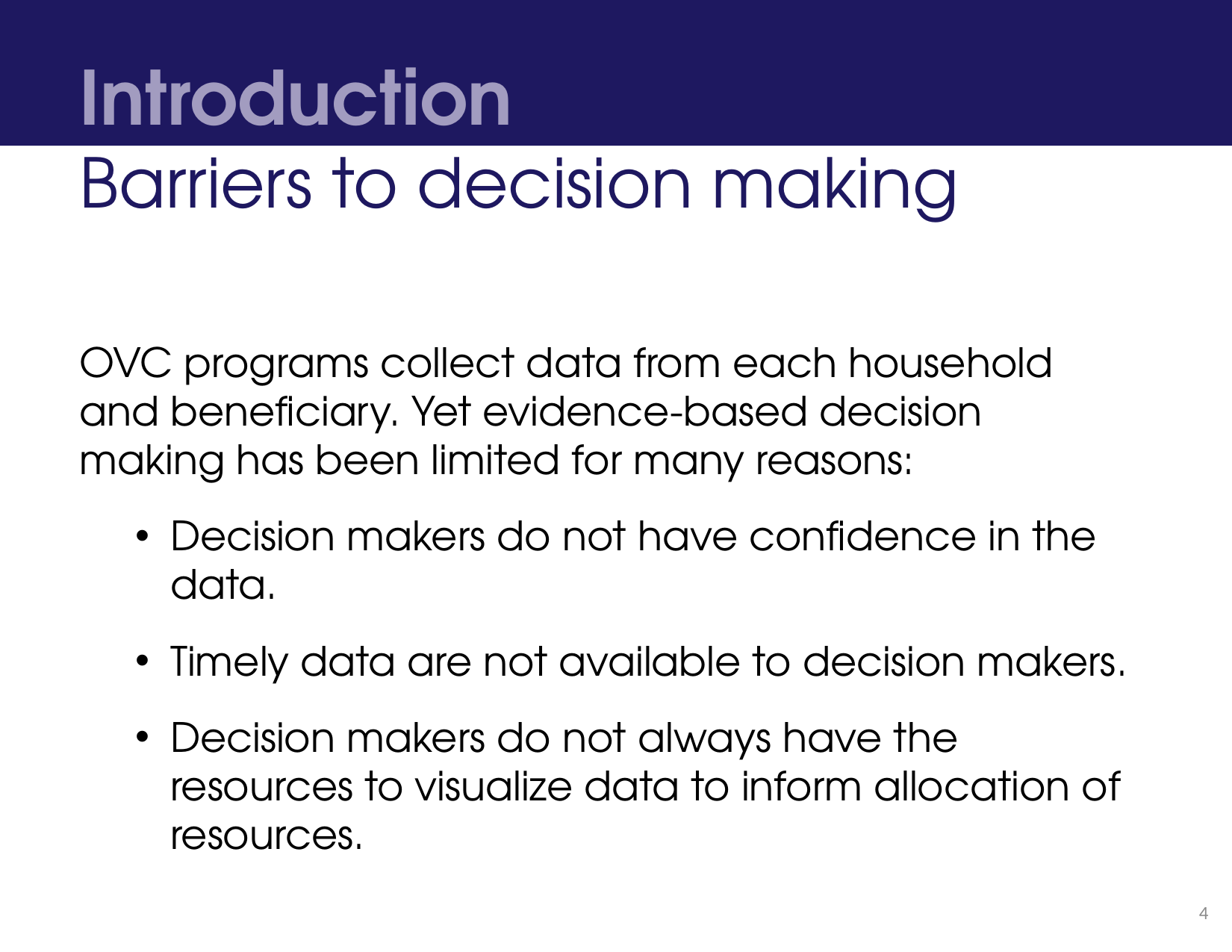

# Introduction
Barriers to decision making
OVC programs collect data from each household and beneficiary. Yet evidence-based decision making has been limited for many reasons:
Decision makers do not have confidence in the data.
Timely data are not available to decision makers.
Decision makers do not always have the resources to visualize data to inform allocation of resources.

4